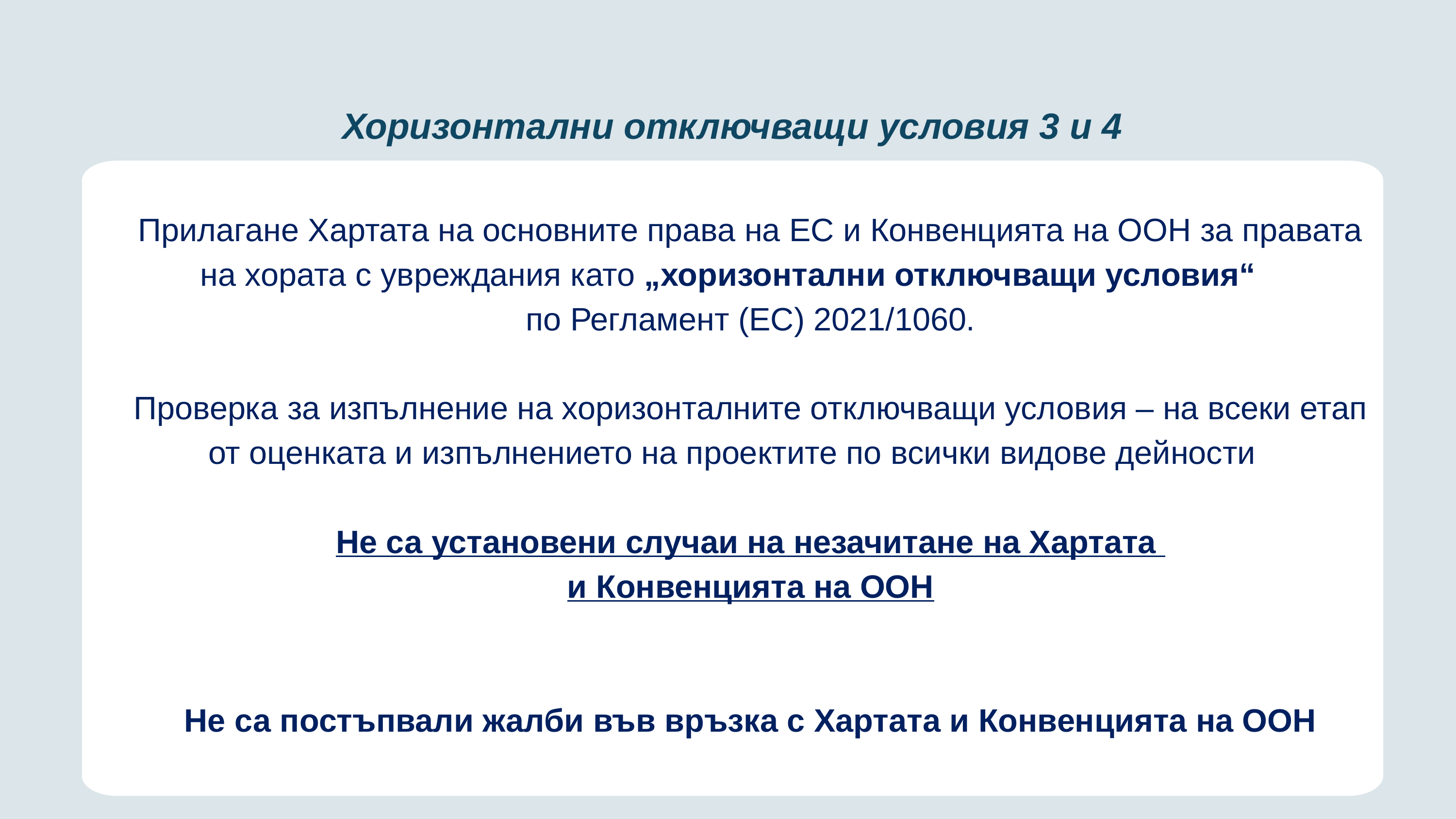

Хоризонтални отключващи условия 3 и 4

Прилагане Хартата на основните права на ЕС и Конвенцията на ООН за правата на хората с увреждания като „хоризонтални отключващи условия“
по Регламент (ЕС) 2021/1060.

Проверка за изпълнение на хоризонталните отключващи условия – на всеки етап от оценката и изпълнението на проектите по всички видове дейности

Не са установени случаи на незачитане на Хартата
и Конвенцията на ООН

Не са постъпвали жалби във връзка с Хартата и Конвенцията на ООН